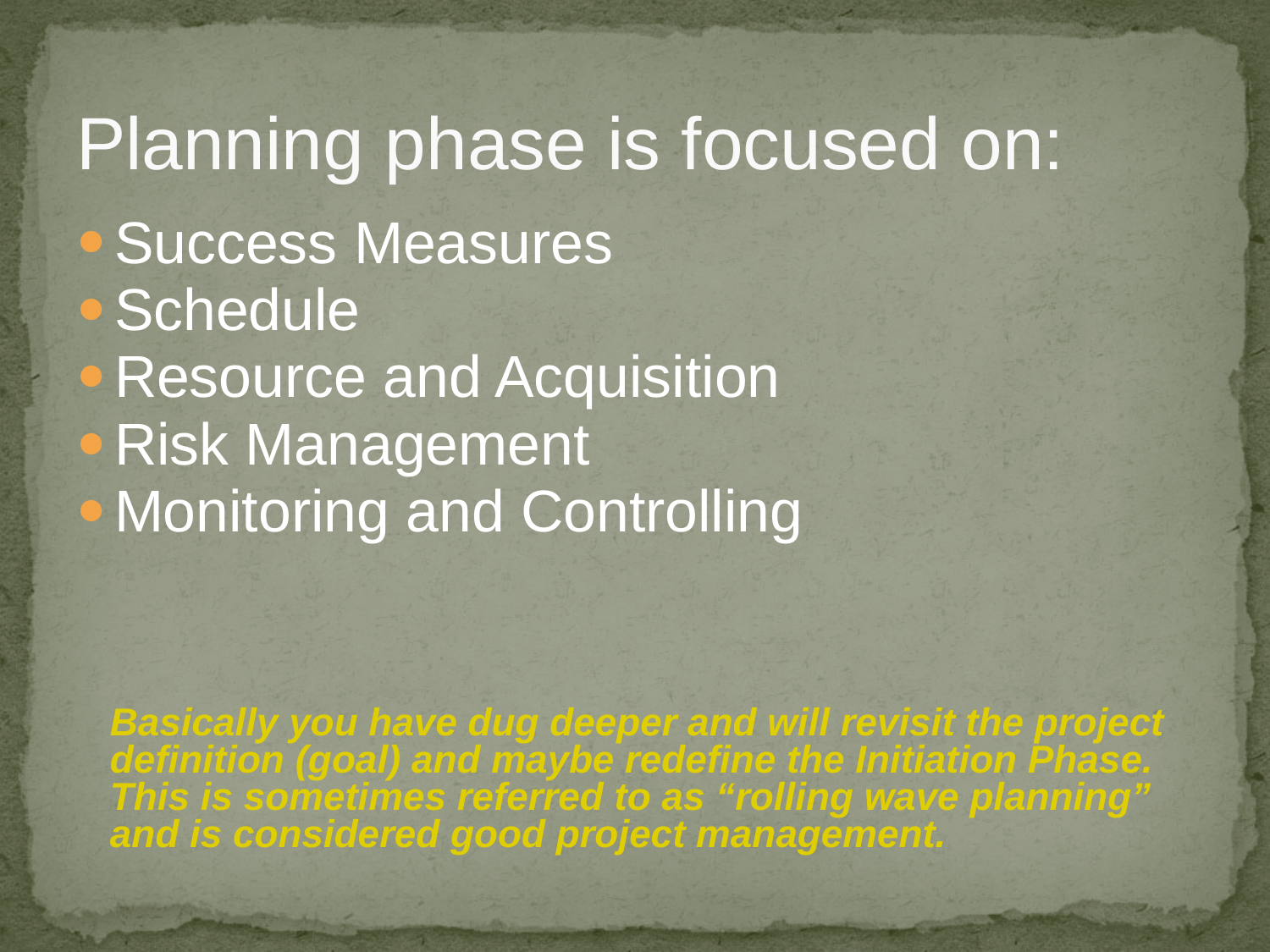

# Planning phase is focused on:
Success Measures
Schedule
Resource and Acquisition
Risk Management
Monitoring and Controlling

Basically you have dug deeper and will revisit the project definition (goal) and maybe redefine the Initiation Phase.  This is sometimes referred to as “rolling wave planning” and is considered good project management.